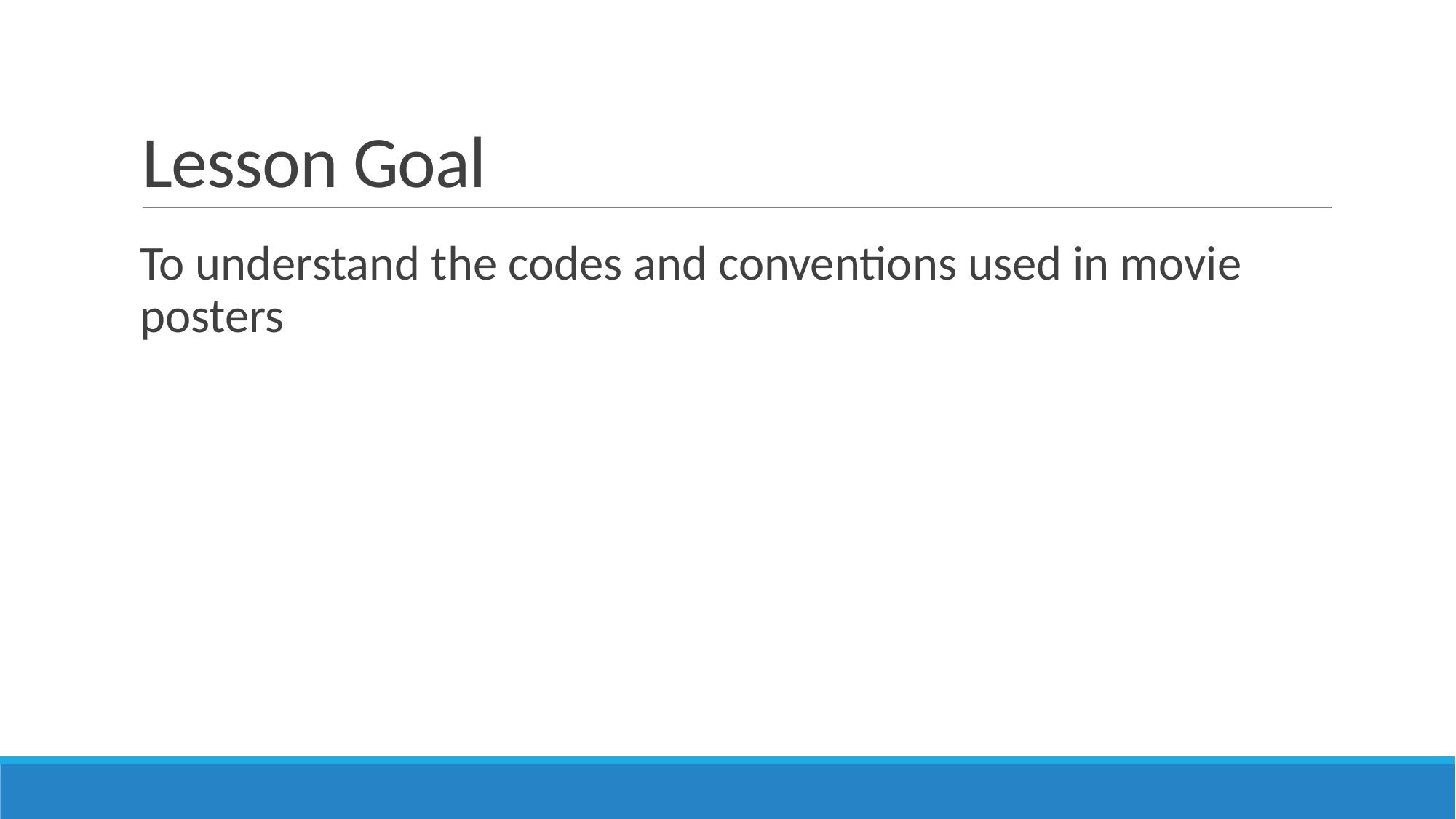

# Lesson Goal
To understand the codes and conventions used in movie posters